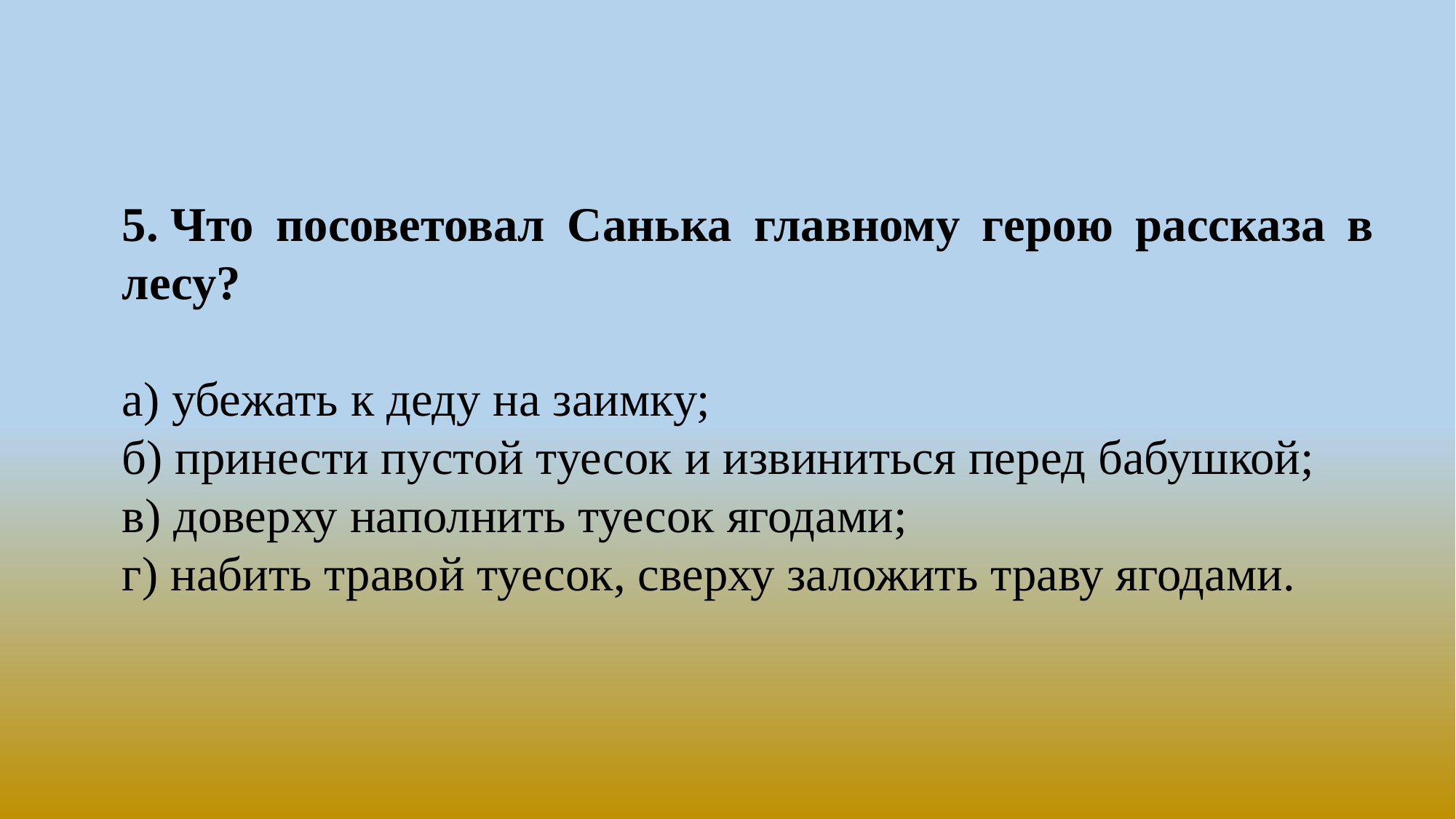

5. Что посоветовал Санька главному герою рассказа в лесу?

а) убежать к деду на заимку;
б) принести пустой туесок и извиниться перед бабушкой;
в) доверху наполнить туесок ягодами;
г) набить травой туесок, сверху заложить траву ягодами.